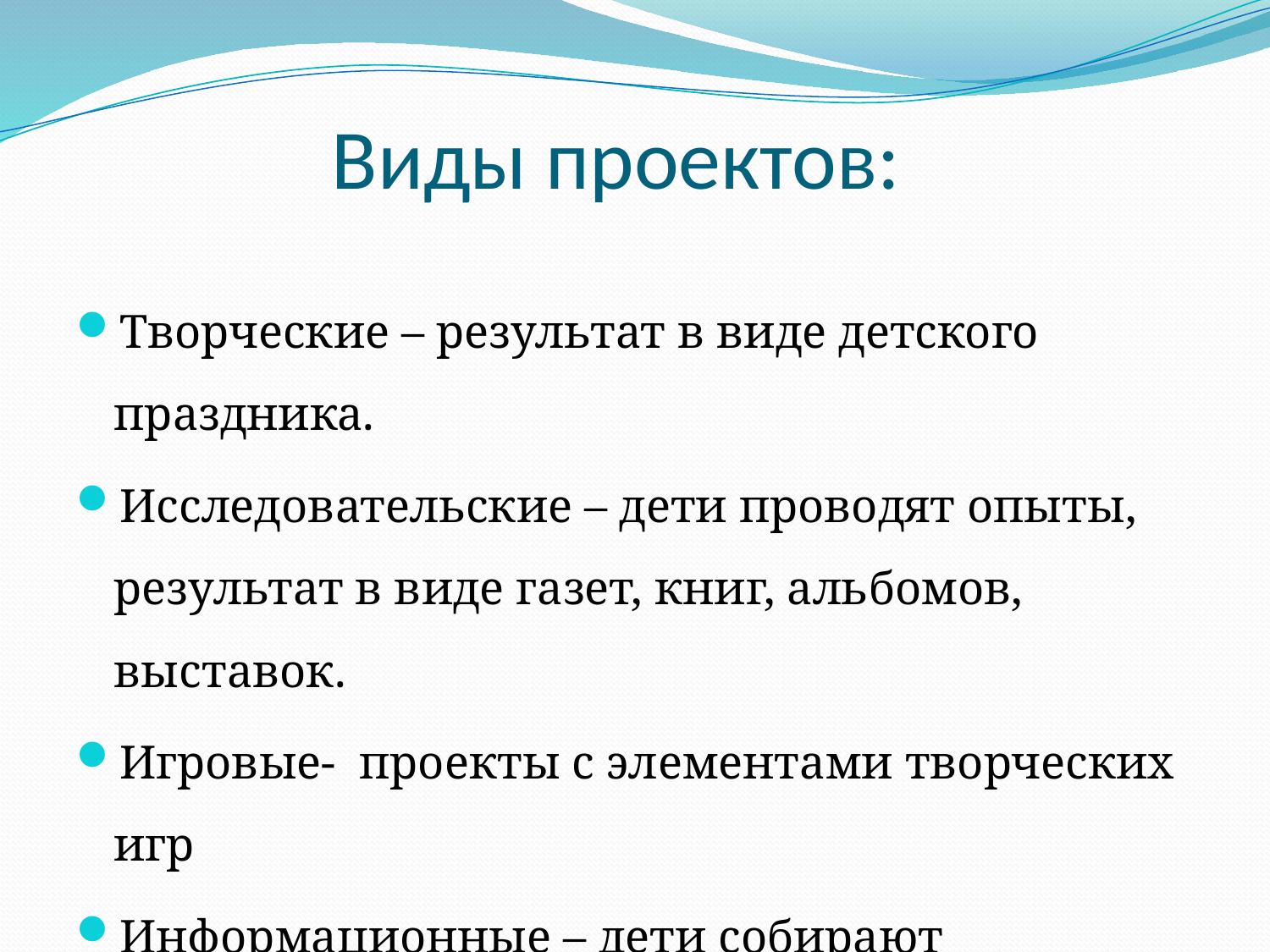

# Виды проектов:
Творческие – результат в виде детского праздника.
Исследовательские – дети проводят опыты, результат в виде газет, книг, альбомов, выставок.
Игровые-  проекты с элементами творческих игр
Информационные – дети собирают информацию и реализуют ее, ориентируясь на собственные социальные интересы.